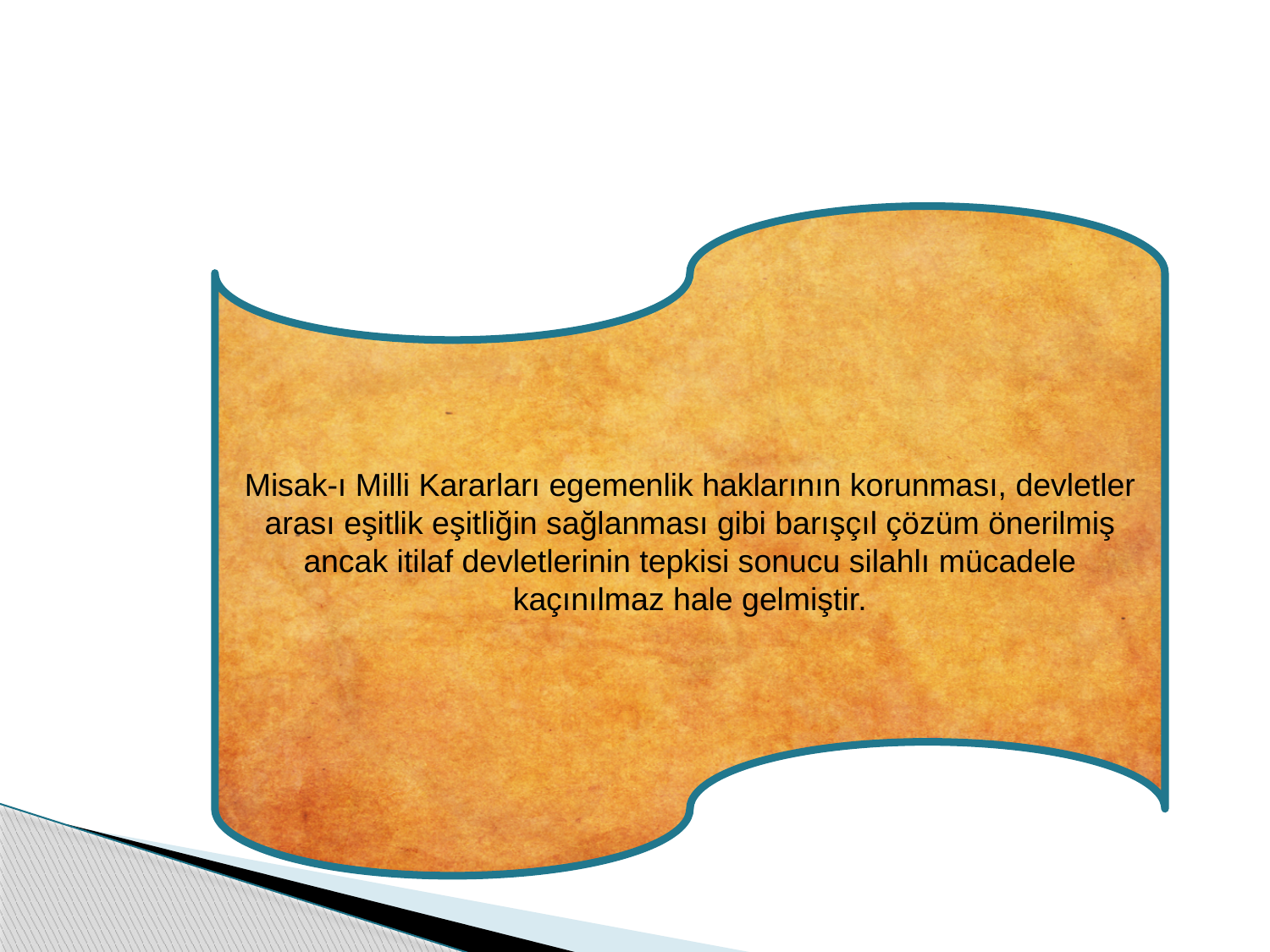

Misak-ı Milli Kararları egemenlik haklarının korunması, devletler arası eşitlik eşitliğin sağlanması gibi barışçıl çözüm önerilmiş ancak itilaf devletlerinin tepkisi sonucu silahlı mücadele kaçınılmaz hale gelmiştir.